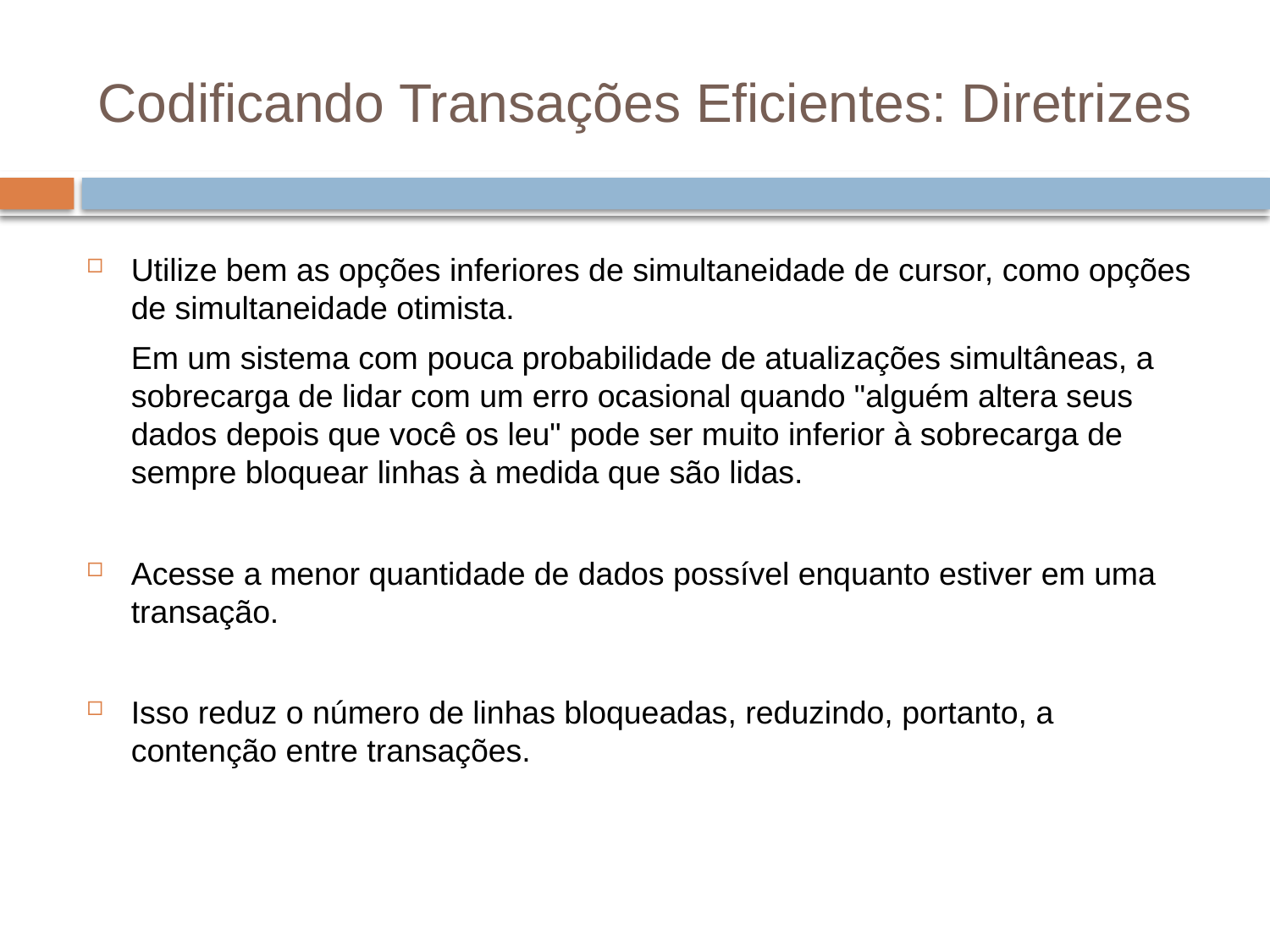

# Codificando Transações Eficientes: Diretrizes
Utilize bem as opções inferiores de simultaneidade de cursor, como opções de simultaneidade otimista.
	Em um sistema com pouca probabilidade de atualizações simultâneas, a sobrecarga de lidar com um erro ocasional quando "alguém altera seus dados depois que você os leu" pode ser muito inferior à sobrecarga de sempre bloquear linhas à medida que são lidas.

Acesse a menor quantidade de dados possível enquanto estiver em uma transação.

Isso reduz o número de linhas bloqueadas, reduzindo, portanto, a contenção entre transações.